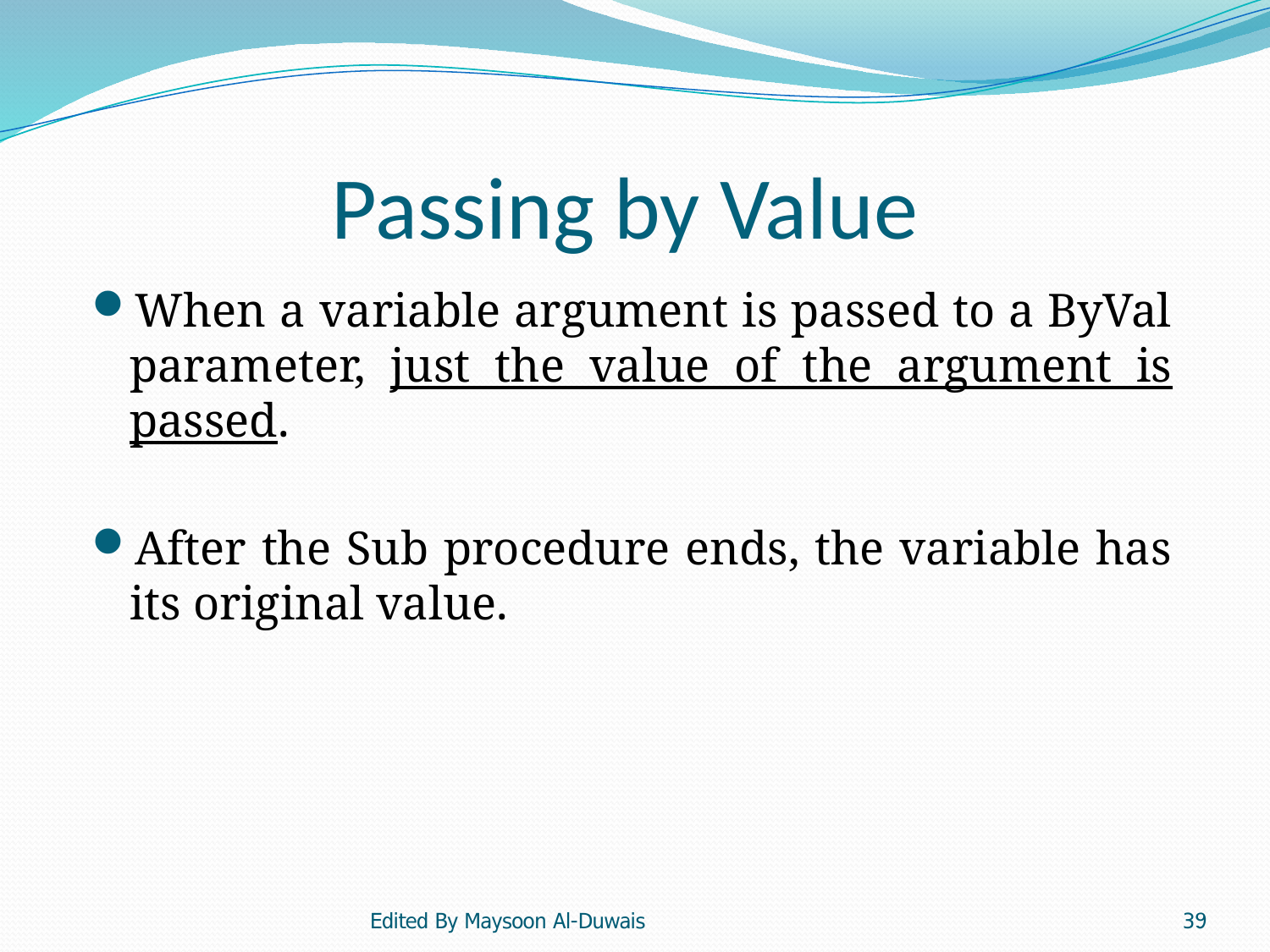

# Passing by Value
When a variable argument is passed to a ByVal parameter, just the value of the argument is passed.

After the Sub procedure ends, the variable has its original value.
Edited By Maysoon Al-Duwais
39